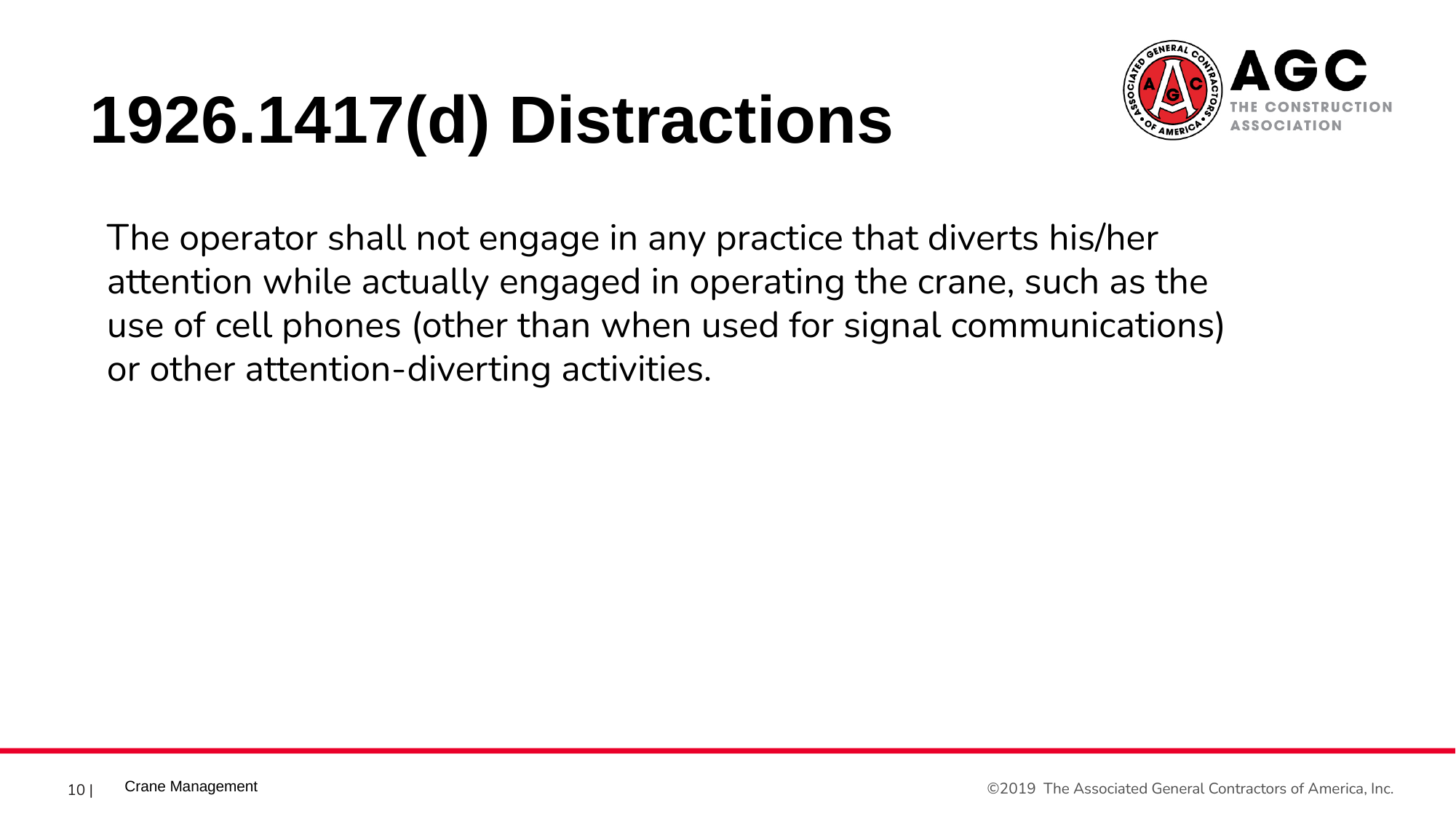

1926.1417(d) Distractions

The operator shall not engage in any practice that diverts his/her attention while actually engaged in operating the crane, such as the use of cell phones (other than when used for signal communications) or other attention-diverting activities.
Crane Management